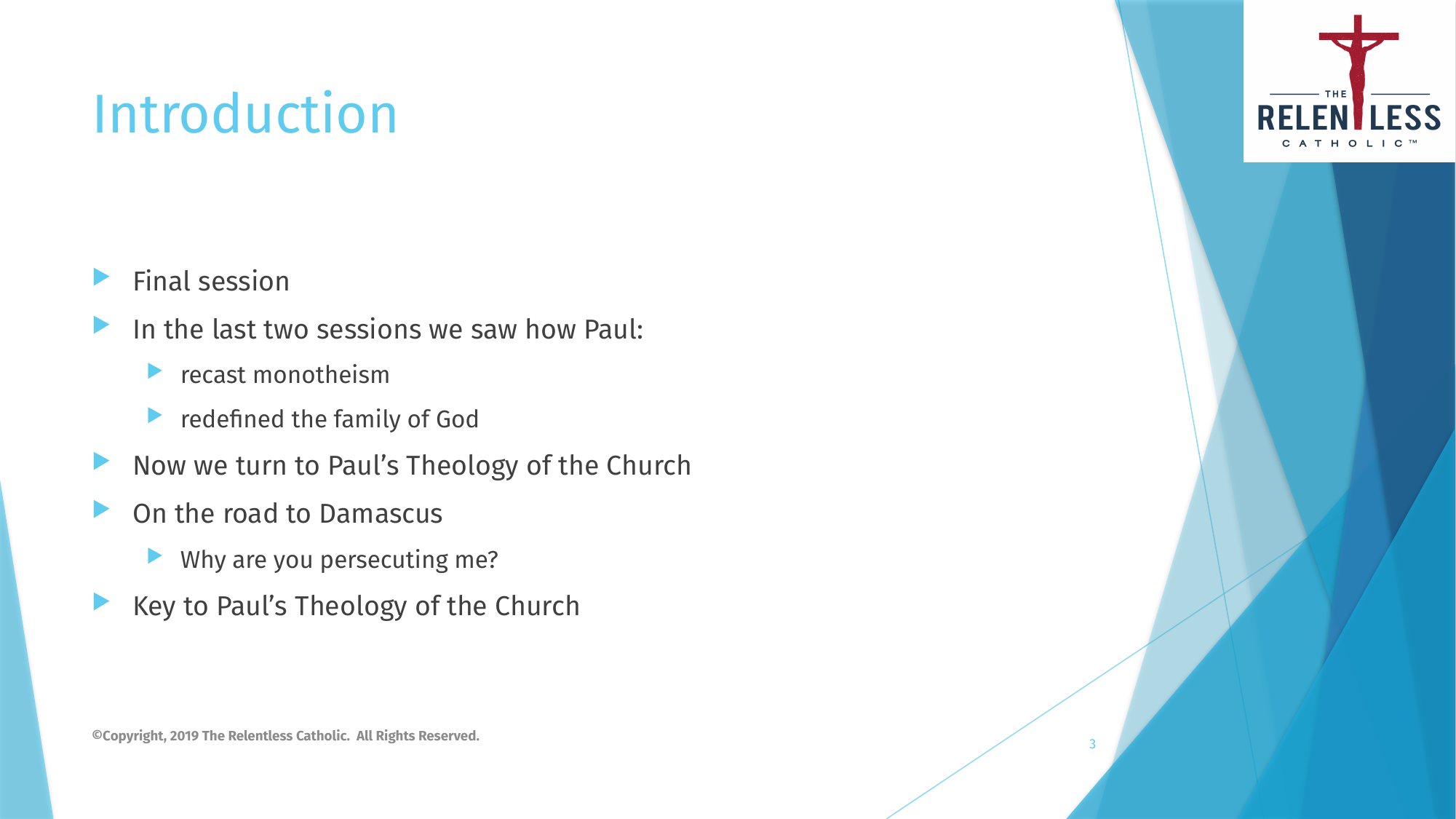

# Introduction
Final session
In the last two sessions we saw how Paul:
recast monotheism
redefined the family of God
Now we turn to Paul’s Theology of the Church
On the road to Damascus
Why are you persecuting me?
Key to Paul’s Theology of the Church
©Copyright, 2019 The Relentless Catholic.  All Rights Reserved.

3